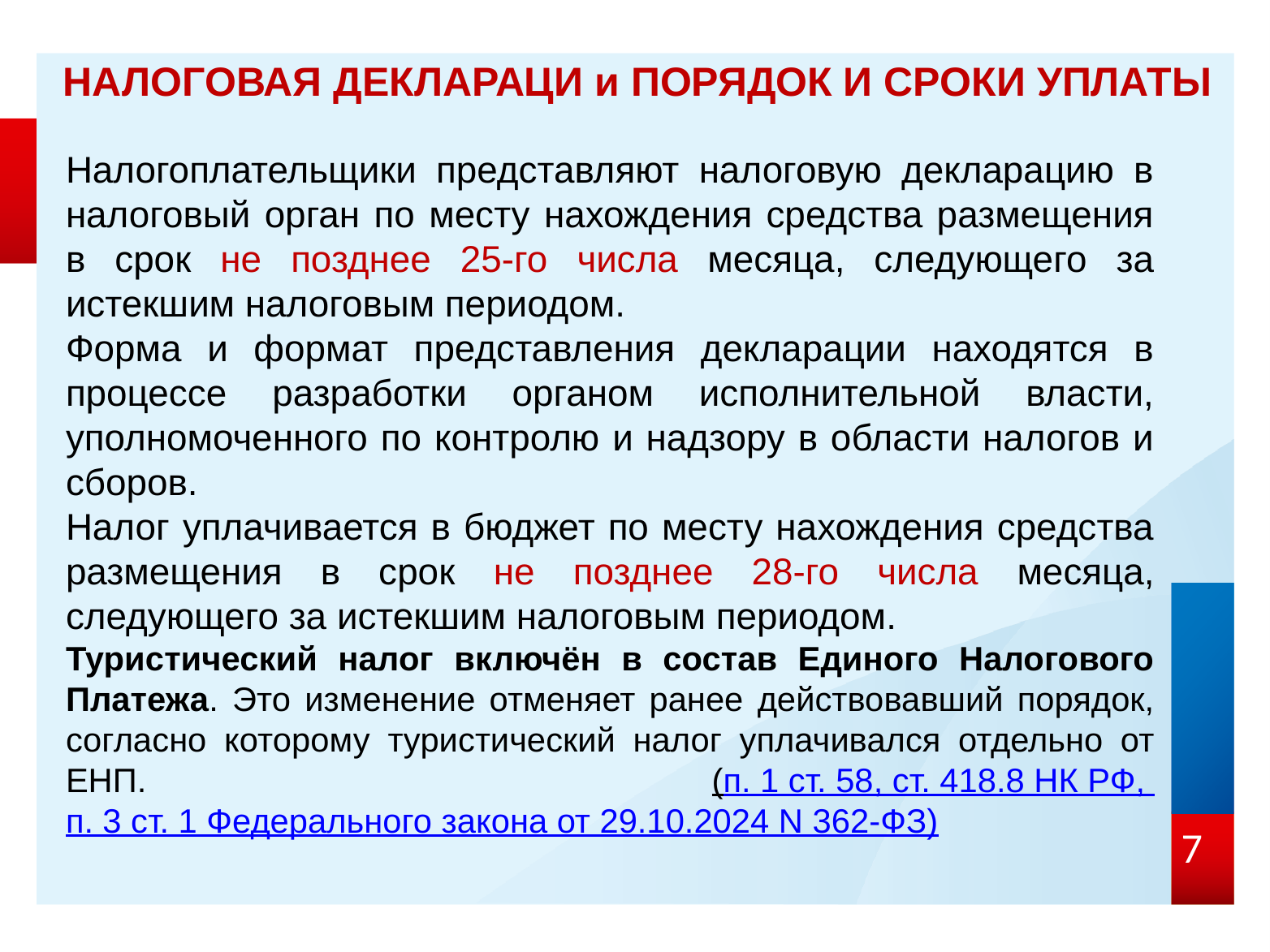

НАЛОГОВАЯ ДЕКЛАРАЦИ и ПОРЯДОК И СРОКИ УПЛАТЫ

Налогоплательщики представляют налоговую декларацию в налоговый орган по месту нахождения средства размещения в срок не позднее 25-го числа месяца, следующего за истекшим налоговым периодом.
Форма и формат представления декларации находятся в процессе разработки органом исполнительной власти, уполномоченного по контролю и надзору в области налогов и сборов.
Налог уплачивается в бюджет по месту нахождения средства размещения в срок не позднее 28-го числа месяца, следующего за истекшим налоговым периодом.
Туристический налог включён в состав Единого Налогового Платежа. Это изменение отменяет ранее действовавший порядок, согласно которому туристический налог уплачивался отдельно от ЕНП. (п. 1 ст. 58, ст. 418.8 НК РФ, п. 3 ст. 1 Федерального закона от 29.10.2024 N 362-ФЗ)

7